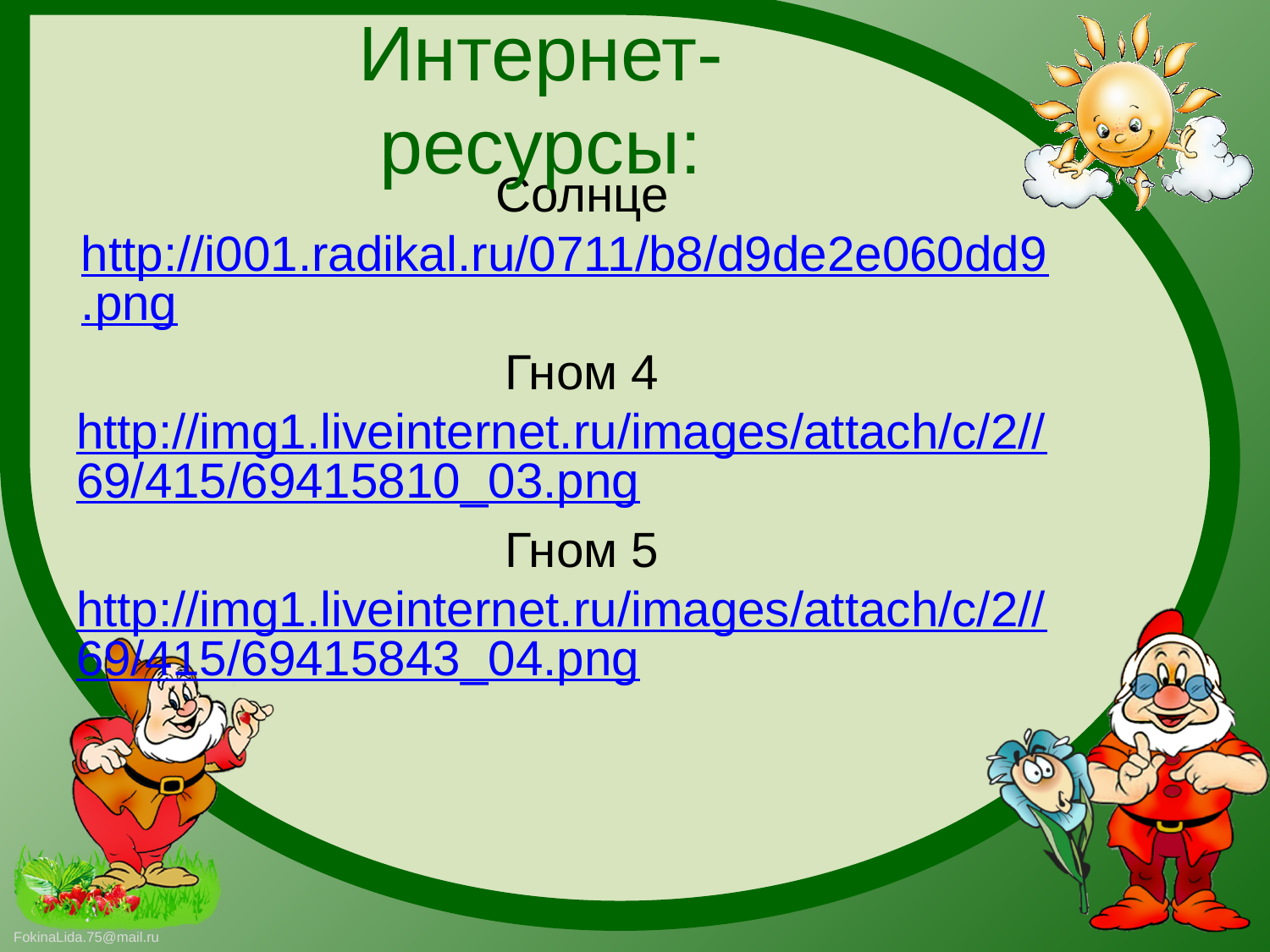

Интернет-ресурсы:
Солнце http://i001.radikal.ru/0711/b8/d9de2e060dd9.png
Гном 4 http://img1.liveinternet.ru/images/attach/c/2//69/415/69415810_03.png
Гном 5 http://img1.liveinternet.ru/images/attach/c/2//69/415/69415843_04.png